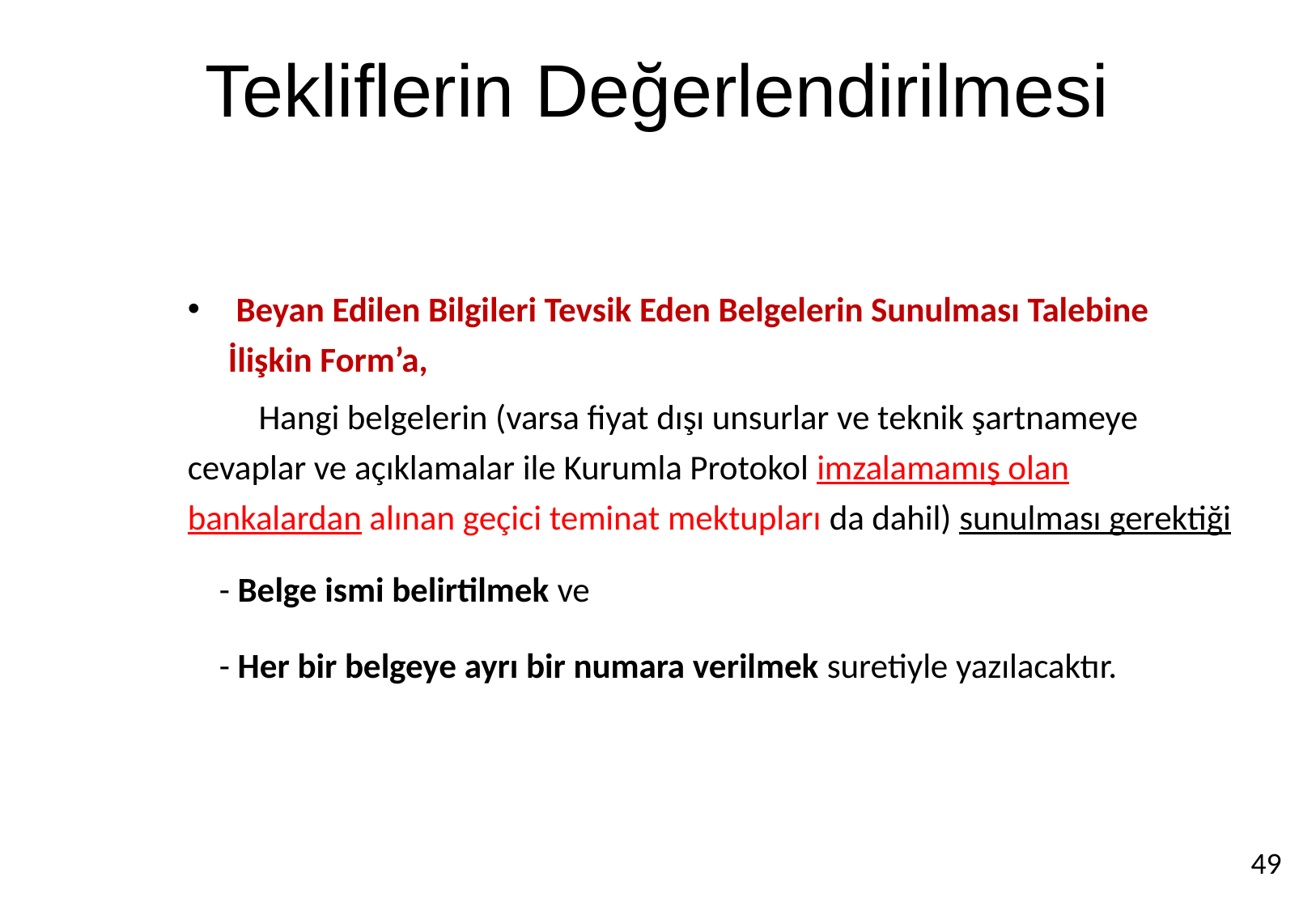

# Tekliflerin Değerlendirilmesi
 Beyan Edilen Bilgileri Tevsik Eden Belgelerin Sunulması Talebine İlişkin Form’a,
         Hangi belgelerin (varsa fiyat dışı unsurlar ve teknik şartnameye cevaplar ve açıklamalar ile Kurumla Protokol imzalamamış olan bankalardan alınan geçici teminat mektupları da dahil) sunulması gerektiği

    - Belge ismi belirtilmek ve

    - Her bir belgeye ayrı bir numara verilmek suretiyle yazılacaktır.
49